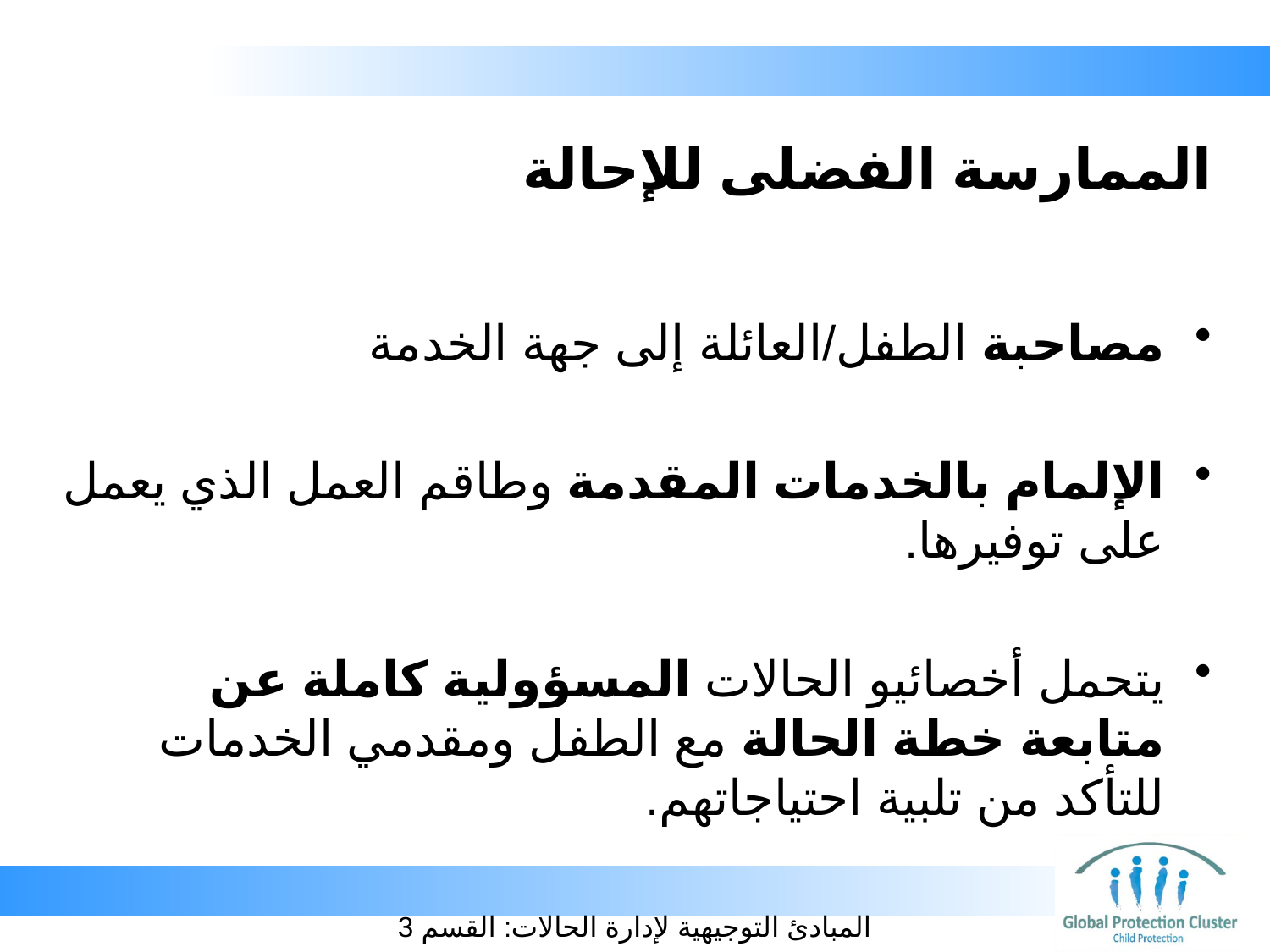

# الممارسة الفضلى للإحالة

مصاحبة الطفل/العائلة إلى جهة الخدمة

الإلمام بالخدمات المقدمة وطاقم العمل الذي يعمل على توفيرها.

يتحمل أخصائيو الحالات المسؤولية كاملة عن متابعة خطة الحالة مع الطفل ومقدمي الخدمات للتأكد من تلبية احتياجاتهم.

المبادئ التوجيهية لإدارة الحالات: القسم 3